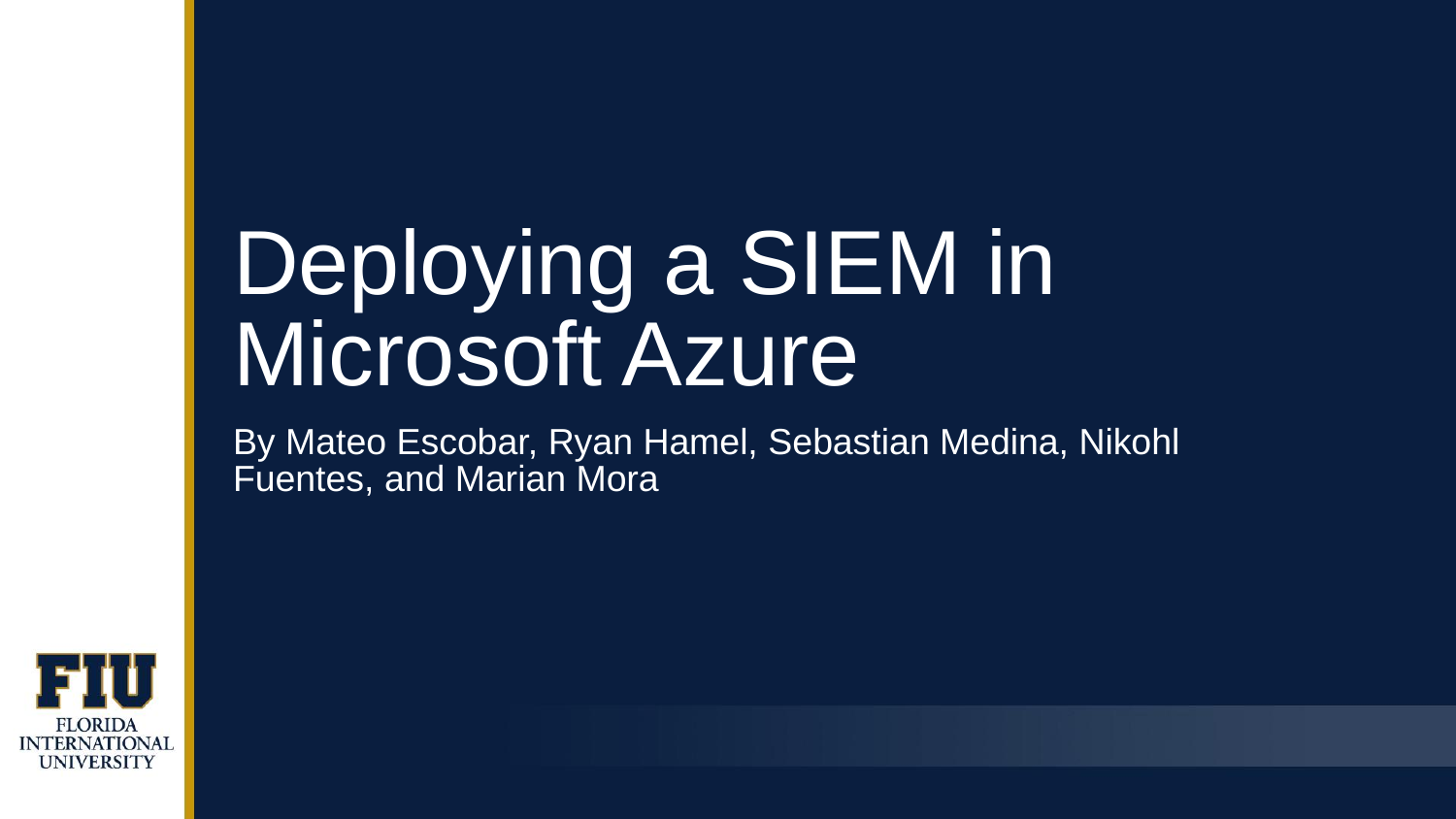

# Deploying a SIEM in Microsoft Azure
By Mateo Escobar, Ryan Hamel, Sebastian Medina, Nikohl Fuentes, and Marian Mora